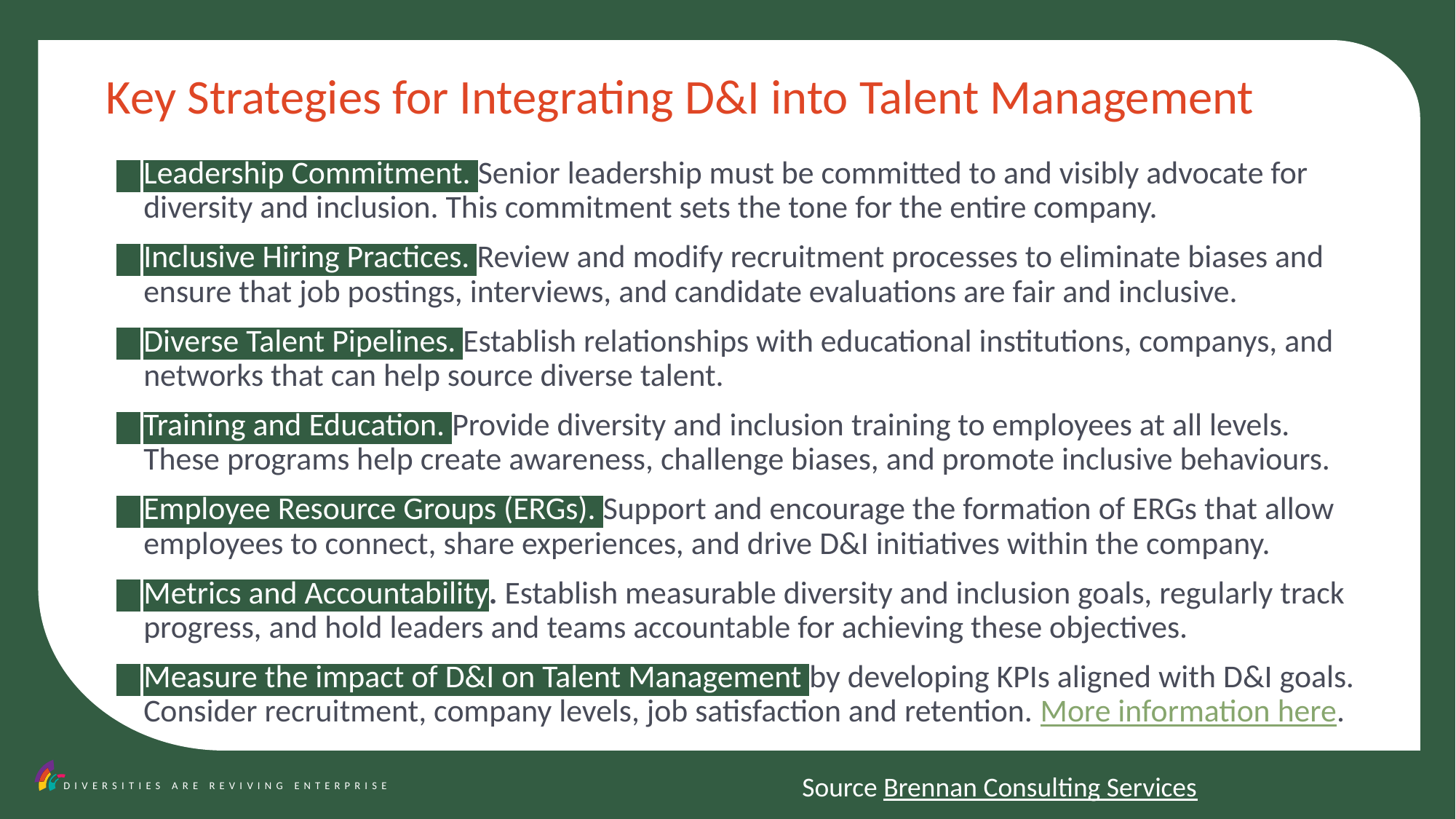

Key Strategies for Integrating D&I into Talent Management
Leadership Commitment. Senior leadership must be committed to and visibly advocate for diversity and inclusion. This commitment sets the tone for the entire company.
Inclusive Hiring Practices. Review and modify recruitment processes to eliminate biases and ensure that job postings, interviews, and candidate evaluations are fair and inclusive.
Diverse Talent Pipelines. Establish relationships with educational institutions, companys, and networks that can help source diverse talent.
Training and Education. Provide diversity and inclusion training to employees at all levels. These programs help create awareness, challenge biases, and promote inclusive behaviours.
Employee Resource Groups (ERGs). Support and encourage the formation of ERGs that allow employees to connect, share experiences, and drive D&I initiatives within the company.
Metrics and Accountability. Establish measurable diversity and inclusion goals, regularly track progress, and hold leaders and teams accountable for achieving these objectives.
Measure the impact of D&I on Talent Management by developing KPIs aligned with D&I goals. Consider recruitment, company levels, job satisfaction and retention. More information here.

Source Brennan Consulting Services